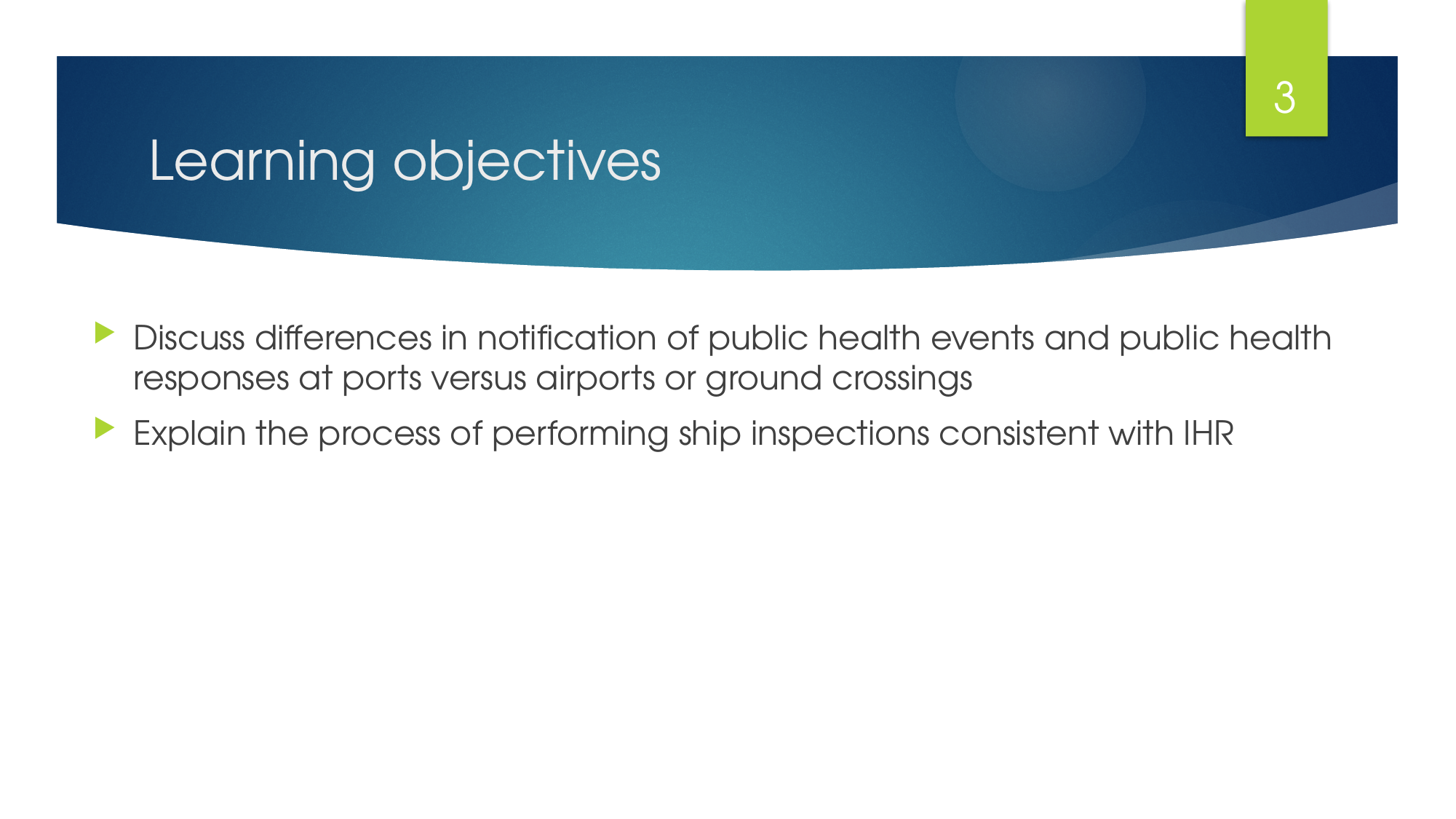

3
# Learning objectives
Discuss differences in notification of public health events and public health responses at ports versus airports or ground crossings
Explain the process of performing ship inspections consistent with IHR